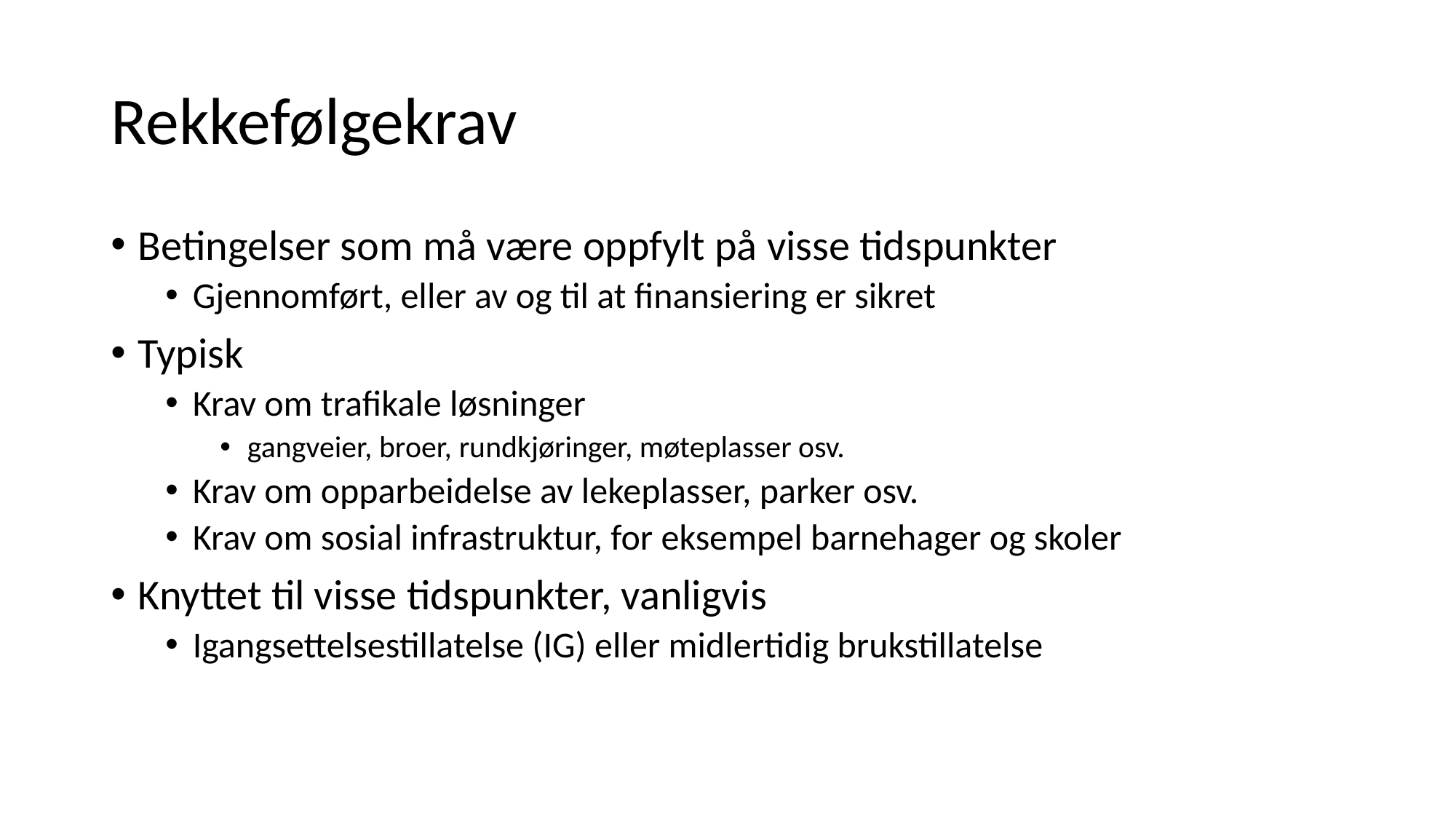

# Rekkefølgekrav
Betingelser som må være oppfylt på visse tidspunkter
Gjennomført, eller av og til at finansiering er sikret
Typisk
Krav om trafikale løsninger
gangveier, broer, rundkjøringer, møteplasser osv.
Krav om opparbeidelse av lekeplasser, parker osv.
Krav om sosial infrastruktur, for eksempel barnehager og skoler
Knyttet til visse tidspunkter, vanligvis
Igangsettelsestillatelse (IG) eller midlertidig brukstillatelse